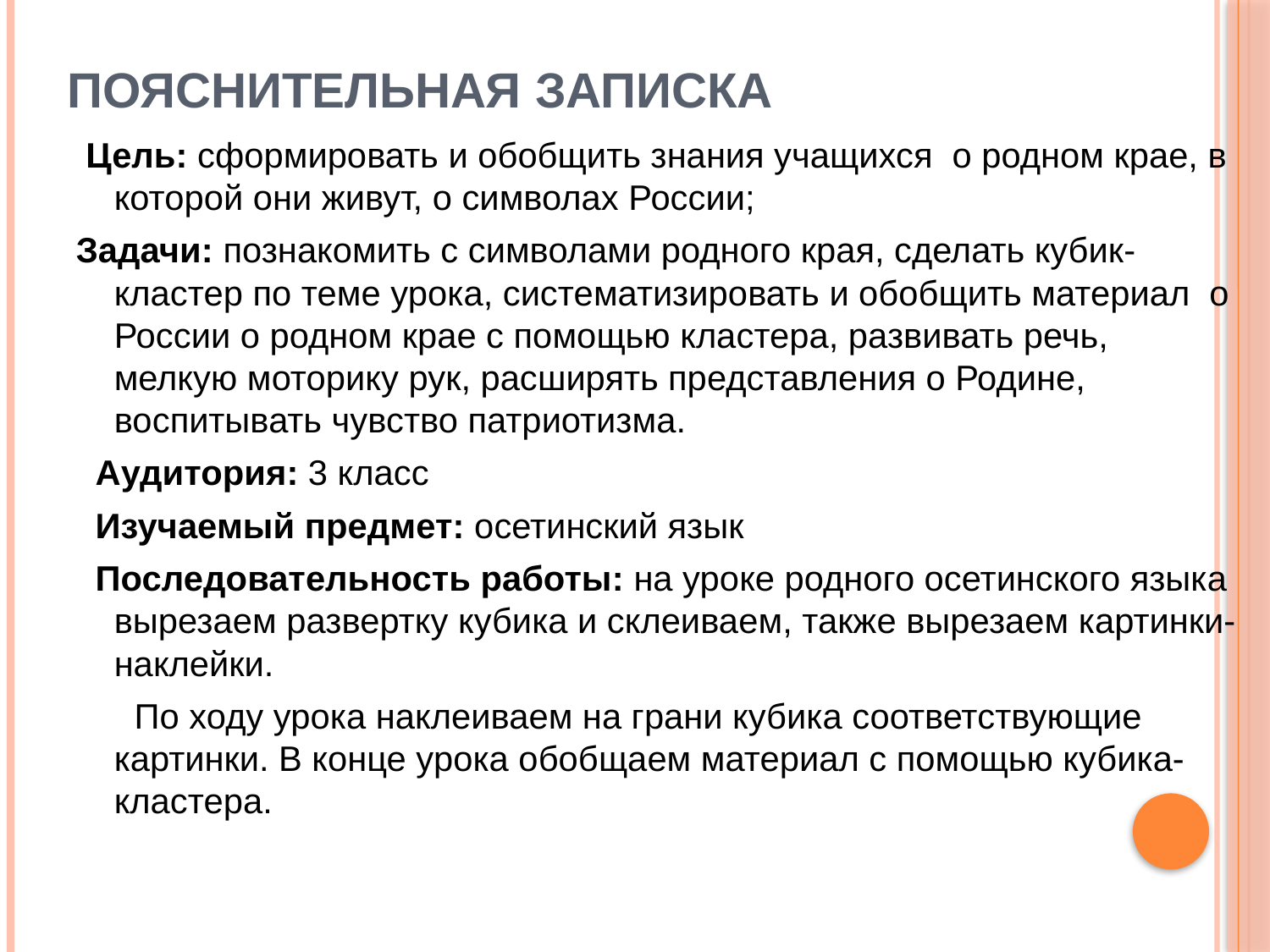

# Пояснительная записка
 Цель: сформировать и обобщить знания учащихся  о родном крае, в которой они живут, о символах России;
Задачи: познакомить с символами родного края, сделать кубик-кластер по теме урока, систематизировать и обобщить материал  о России о родном крае с помощью кластера, развивать речь, мелкую моторику рук, расширять представления о Родине, воспитывать чувство патриотизма.
  Аудитория: 3 класс
  Изучаемый предмет: осетинский язык
  Последовательность работы: на уроке родного осетинского языка  вырезаем развертку кубика и склеиваем, также вырезаем картинки-наклейки.
      По ходу урока наклеиваем на грани кубика соответствующие картинки. В конце урока обобщаем материал с помощью кубика-кластера.